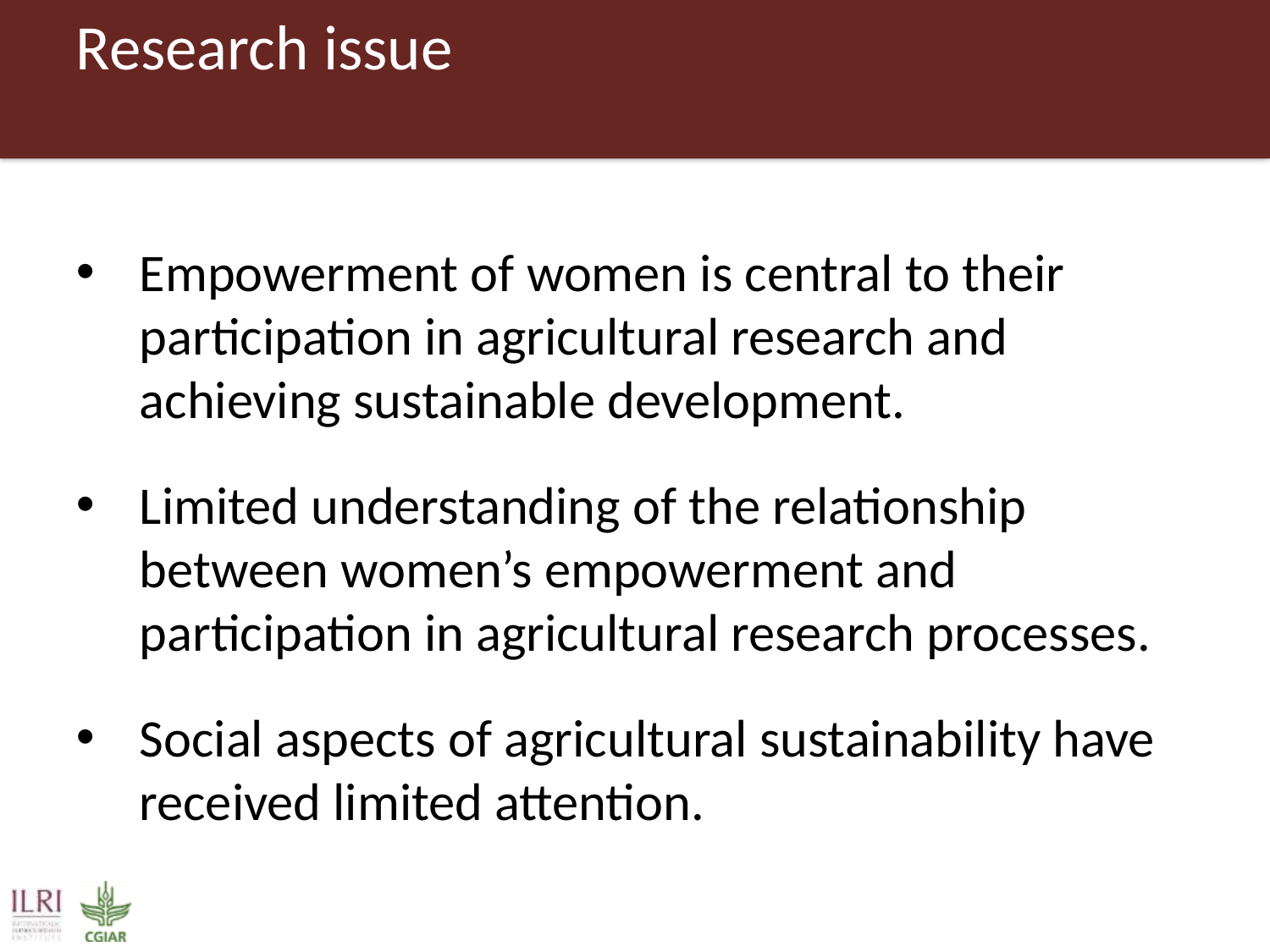

# Research issue
Empowerment of women is central to their participation in agricultural research and achieving sustainable development.
Limited understanding of the relationship between women’s empowerment and participation in agricultural research processes.
Social aspects of agricultural sustainability have received limited attention.